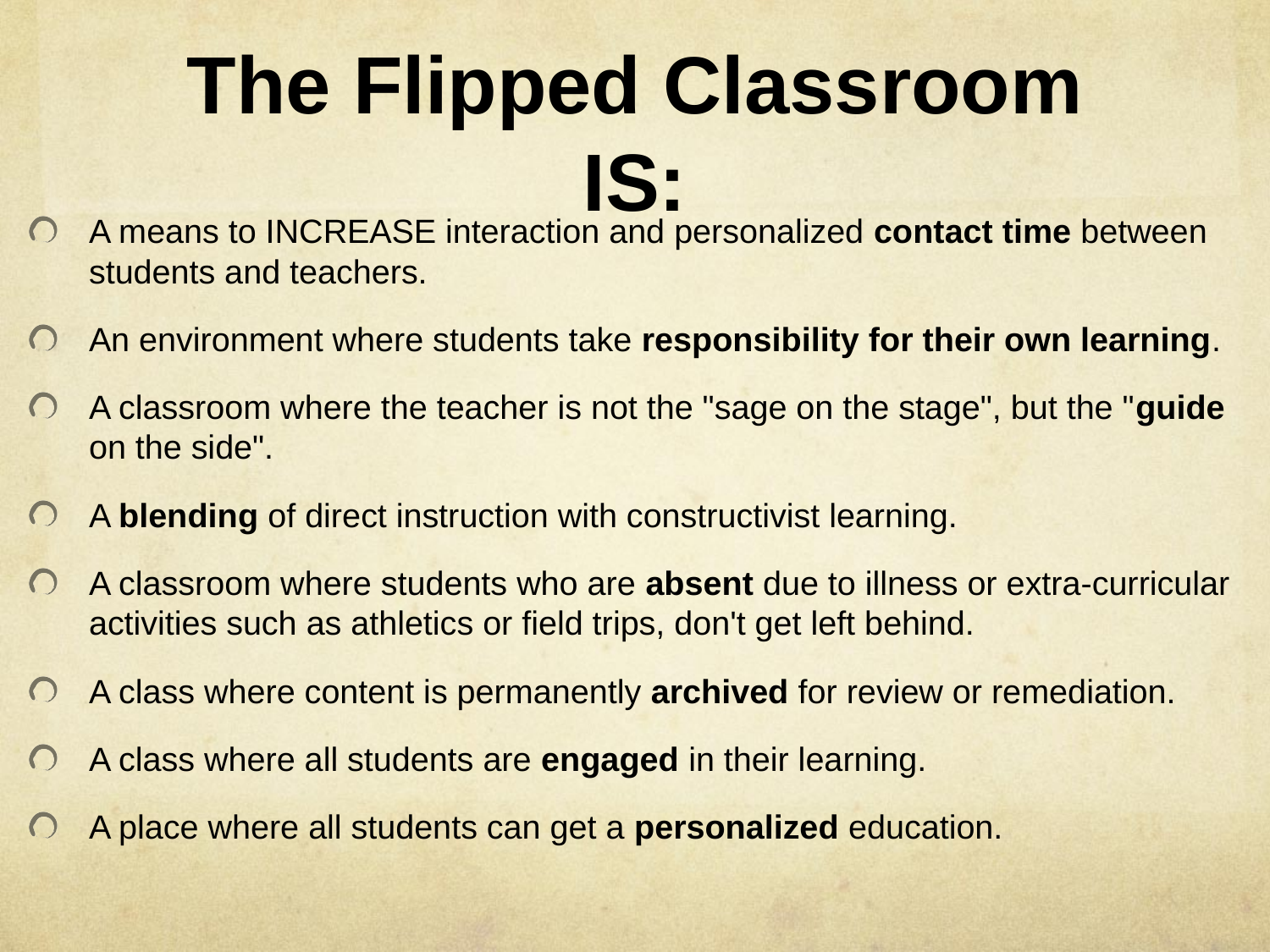

# The Flipped Classroom IS:
A means to INCREASE interaction and personalized contact time between students and teachers.
An environment where students take responsibility for their own learning.
A classroom where the teacher is not the "sage on the stage", but the "guide on the side".
A blending of direct instruction with constructivist learning.
A classroom where students who are absent due to illness or extra-curricular activities such as athletics or field trips, don't get left behind.
A class where content is permanently archived for review or remediation.
A class where all students are engaged in their learning.
A place where all students can get a personalized education.